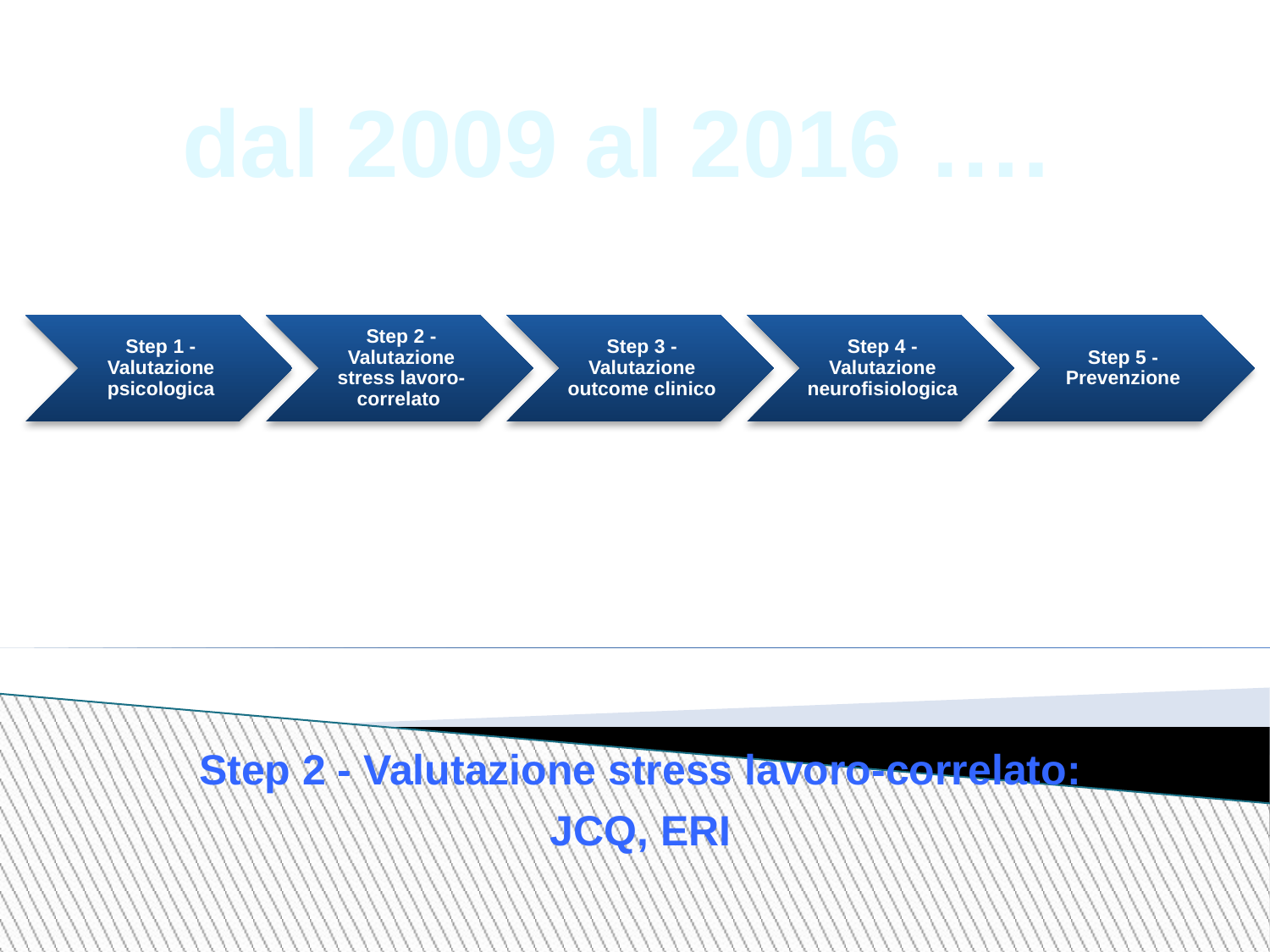

dal 2009 al 2016 ….
Step 1 - Valutazione psicologica
Step 2 - Valutazione stress lavoro-correlato
Step 3 - Valutazione outcome clinico
Step 4 - Valutazione neurofisiologica
Step 5 - Prevenzione
Step 2 - Valutazione stress lavoro-correlato:
JCQ, ERI